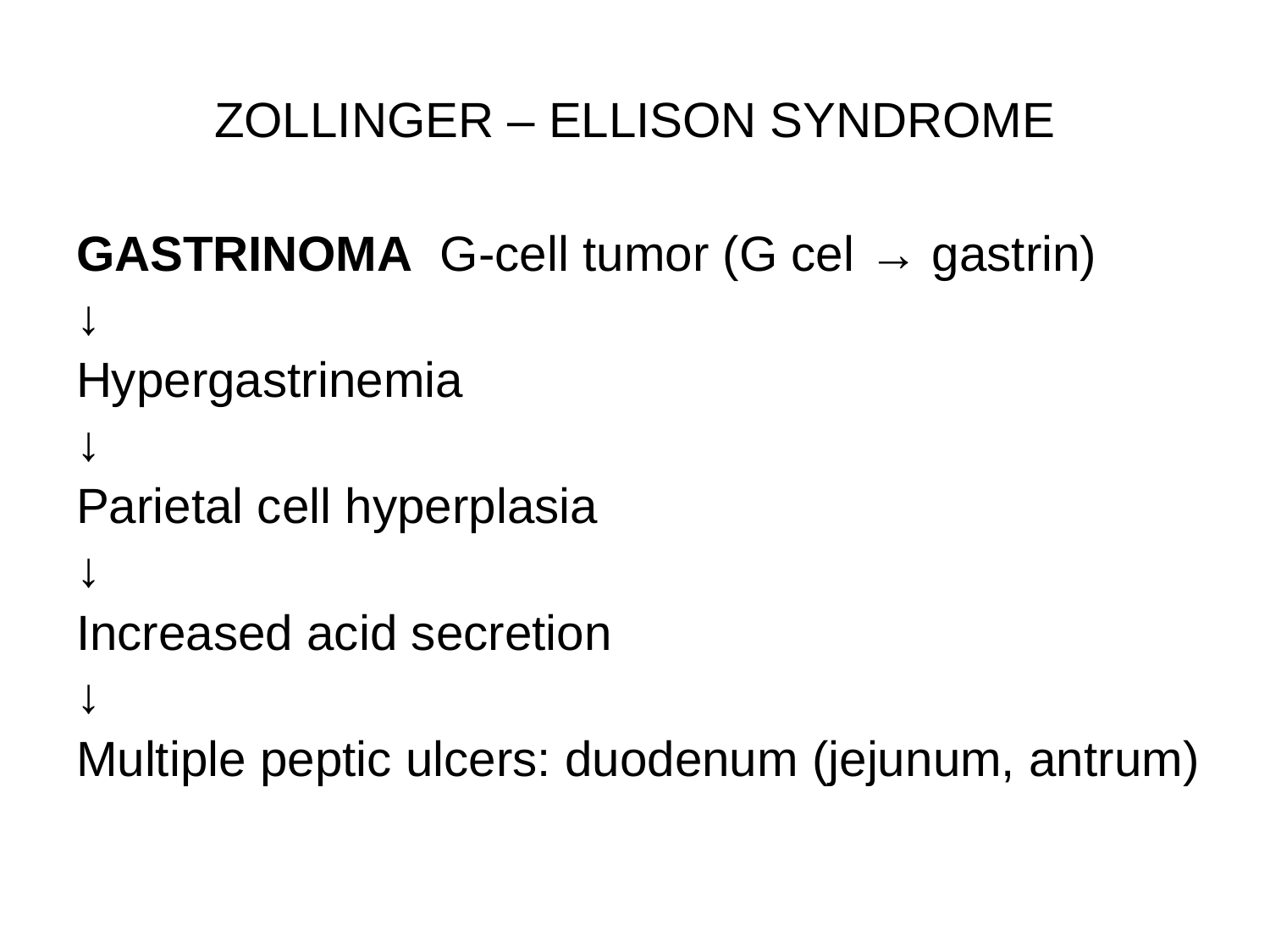

# ZOLLINGER – ELLISON SYNDROME
GASTRINOMA  G-cell tumor (G cel → gastrin)
↓
Hypergastrinemia
↓
Parietal cell hyperplasia
↓
Increased acid secretion
↓
Multiple peptic ulcers: duodenum (jejunum, antrum)